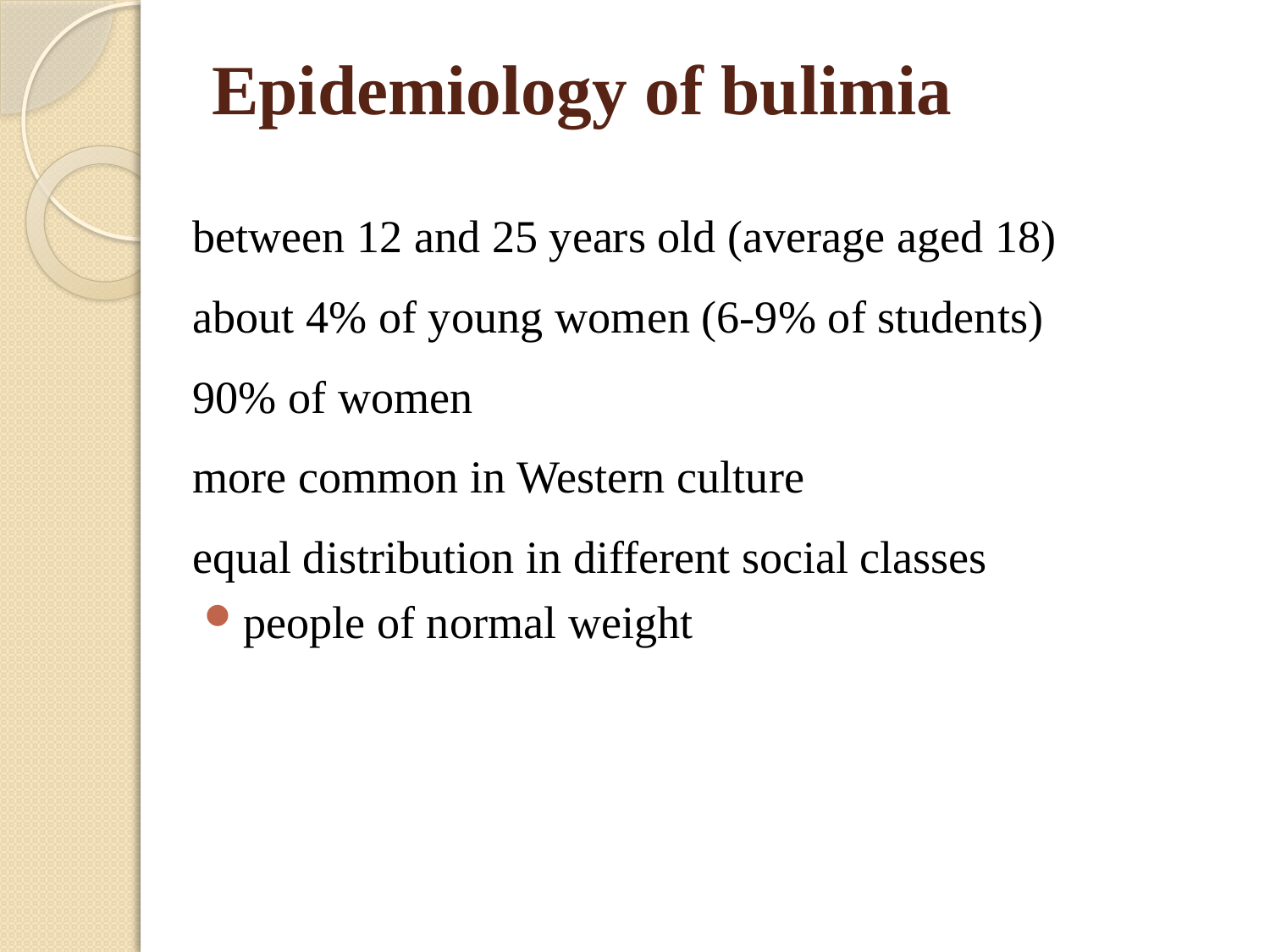

# Epidemiology of bulimia

between 12 and 25 years old (average aged 18)
about 4% of young women (6-9% of students)
90% of women
more common in Western culture
equal distribution in different social classes
people of normal weight